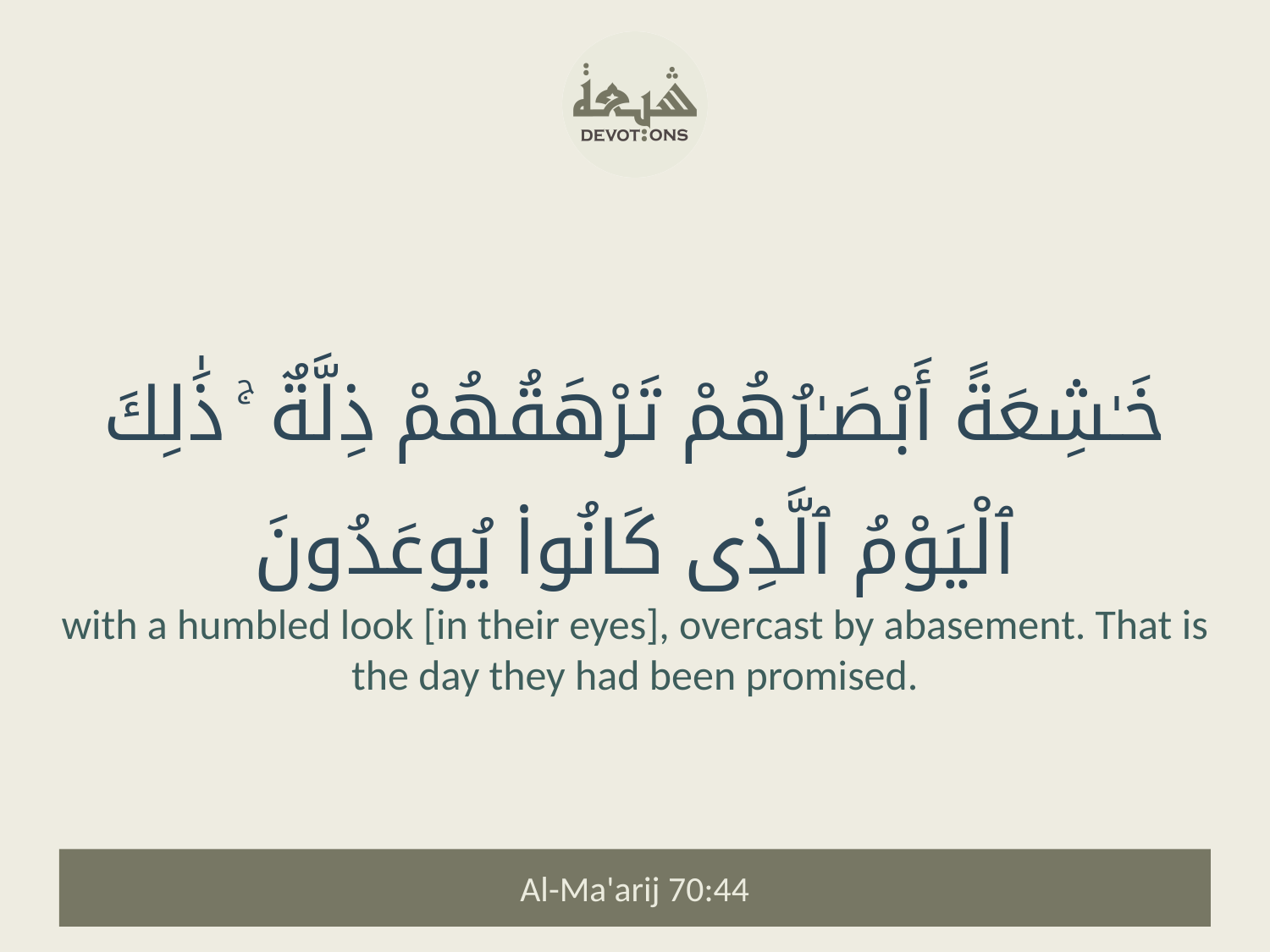

خَـٰشِعَةً أَبْصَـٰرُهُمْ تَرْهَقُهُمْ ذِلَّةٌ ۚ ذَٰلِكَ ٱلْيَوْمُ ٱلَّذِى كَانُوا۟ يُوعَدُونَ
with a humbled look [in their eyes], overcast by abasement. That is the day they had been promised.
Al-Ma'arij 70:44